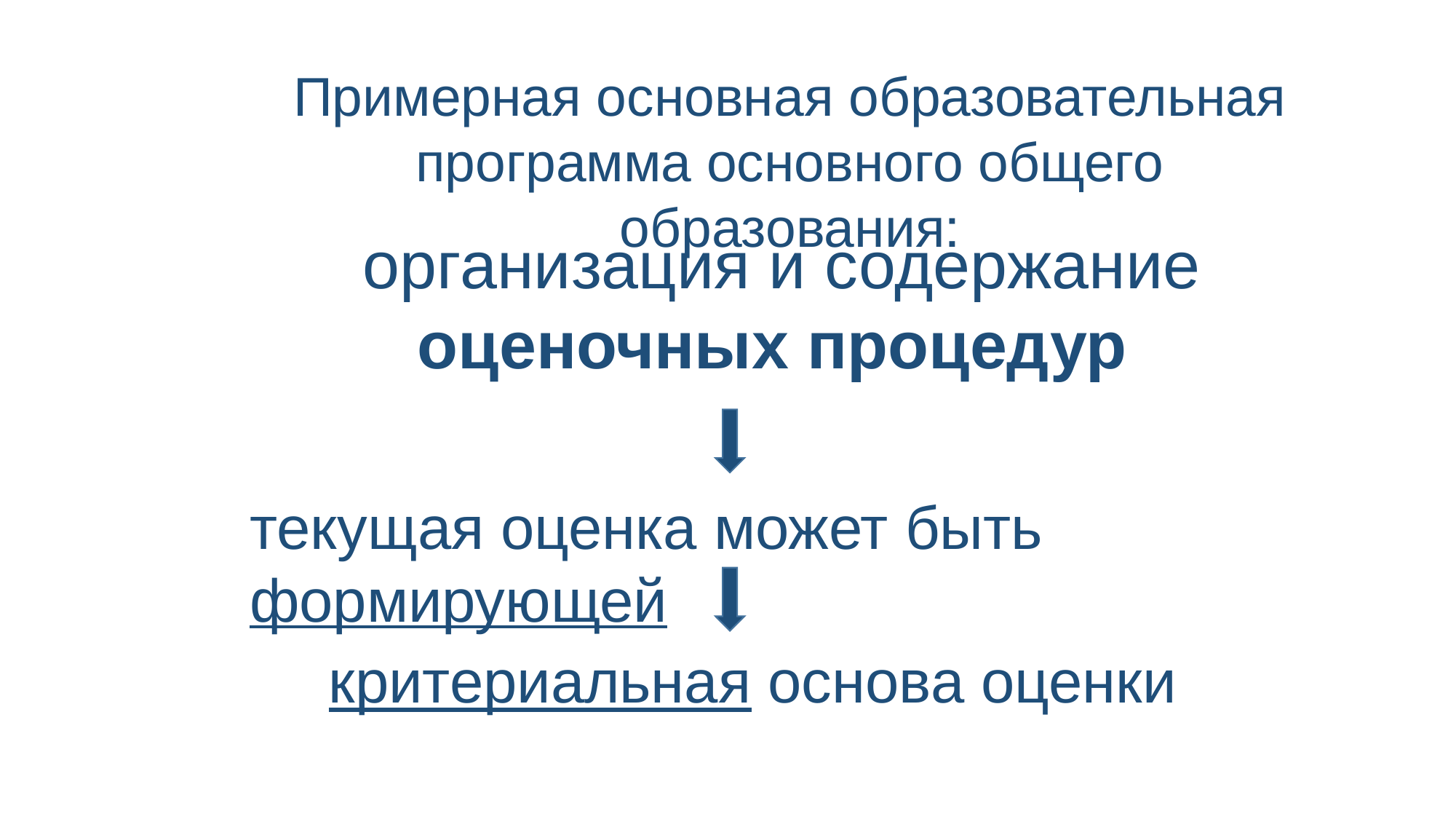

Примерная основная образовательная программа основного общего образования:
организация и содержание оценочных процедур

текущая оценка может быть формирующей

критериальная основа оценки